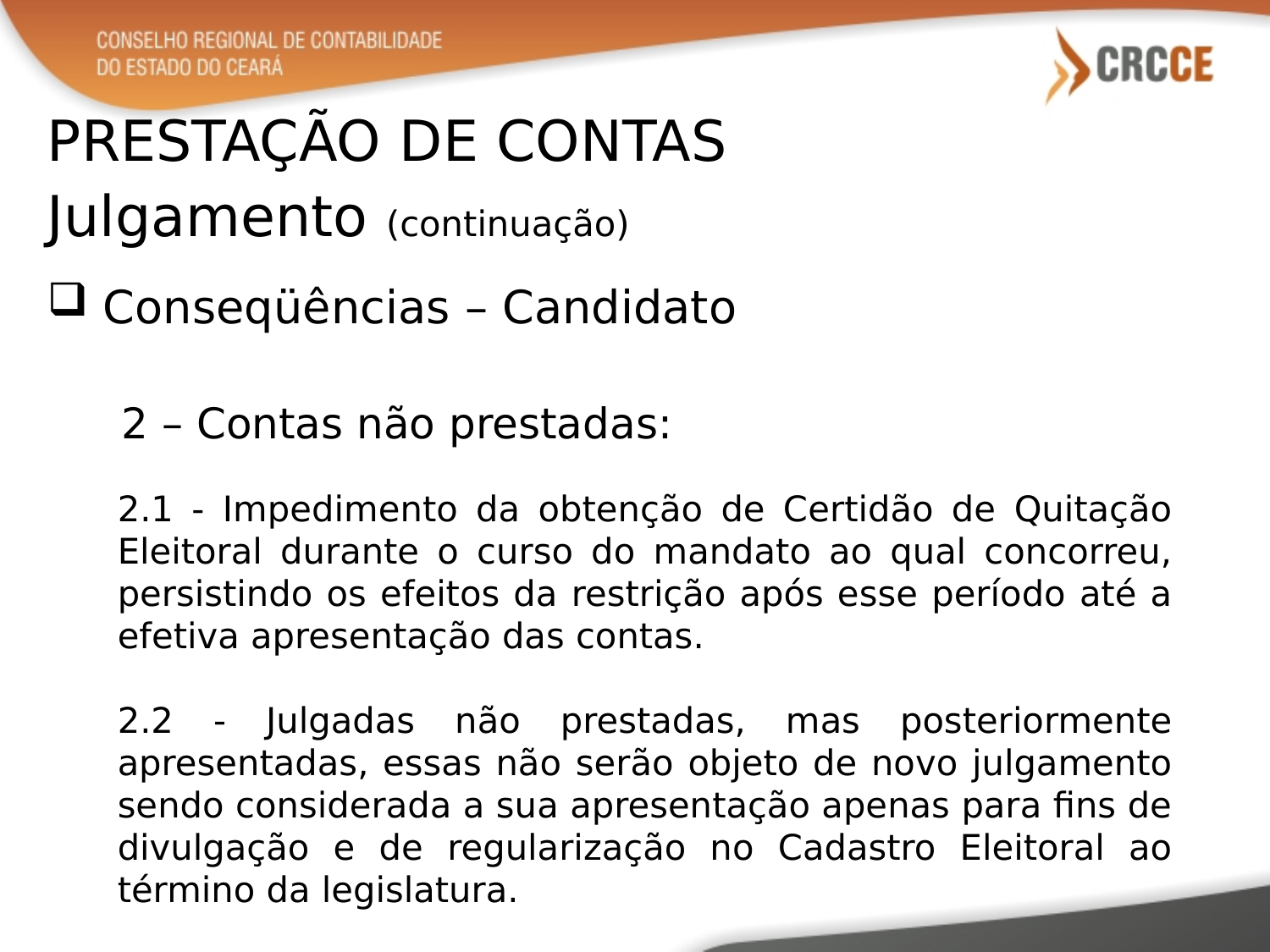

PRESTAÇÃO DE CONTAS
Julgamento (continuação)
 Conseqüências – Candidato
    2 – Contas não prestadas:
2.1 - Impedimento da obtenção de Certidão de Quitação Eleitoral durante o curso do mandato ao qual concorreu, persistindo os efeitos da restrição após esse período até a efetiva apresentação das contas.

2.2 - Julgadas não prestadas, mas posteriormente apresentadas, essas não serão objeto de novo julgamento sendo considerada a sua apresentação apenas para fins de divulgação e de regularização no Cadastro Eleitoral ao término da legislatura.